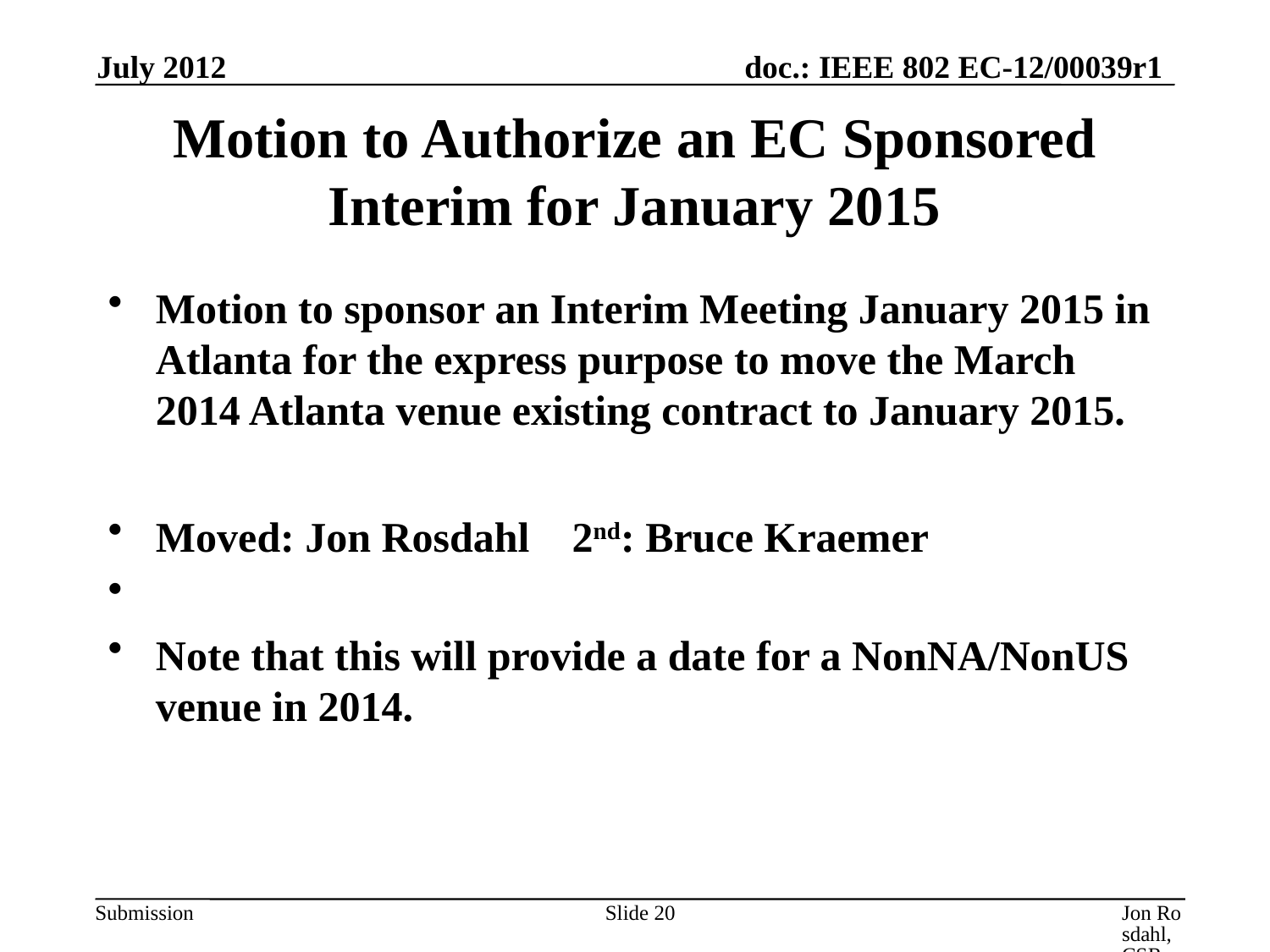

July 2012
# Motion to Authorize an EC Sponsored Interim for January 2015
Motion to sponsor an Interim Meeting January 2015 in Atlanta for the express purpose to move the March 2014 Atlanta venue existing contract to January 2015.

Moved: Jon Rosdahl    2nd: Bruce Kraemer

Note that this will provide a date for a NonNA/NonUS venue in 2014.
Slide 20
Jon Rosdahl, CSR